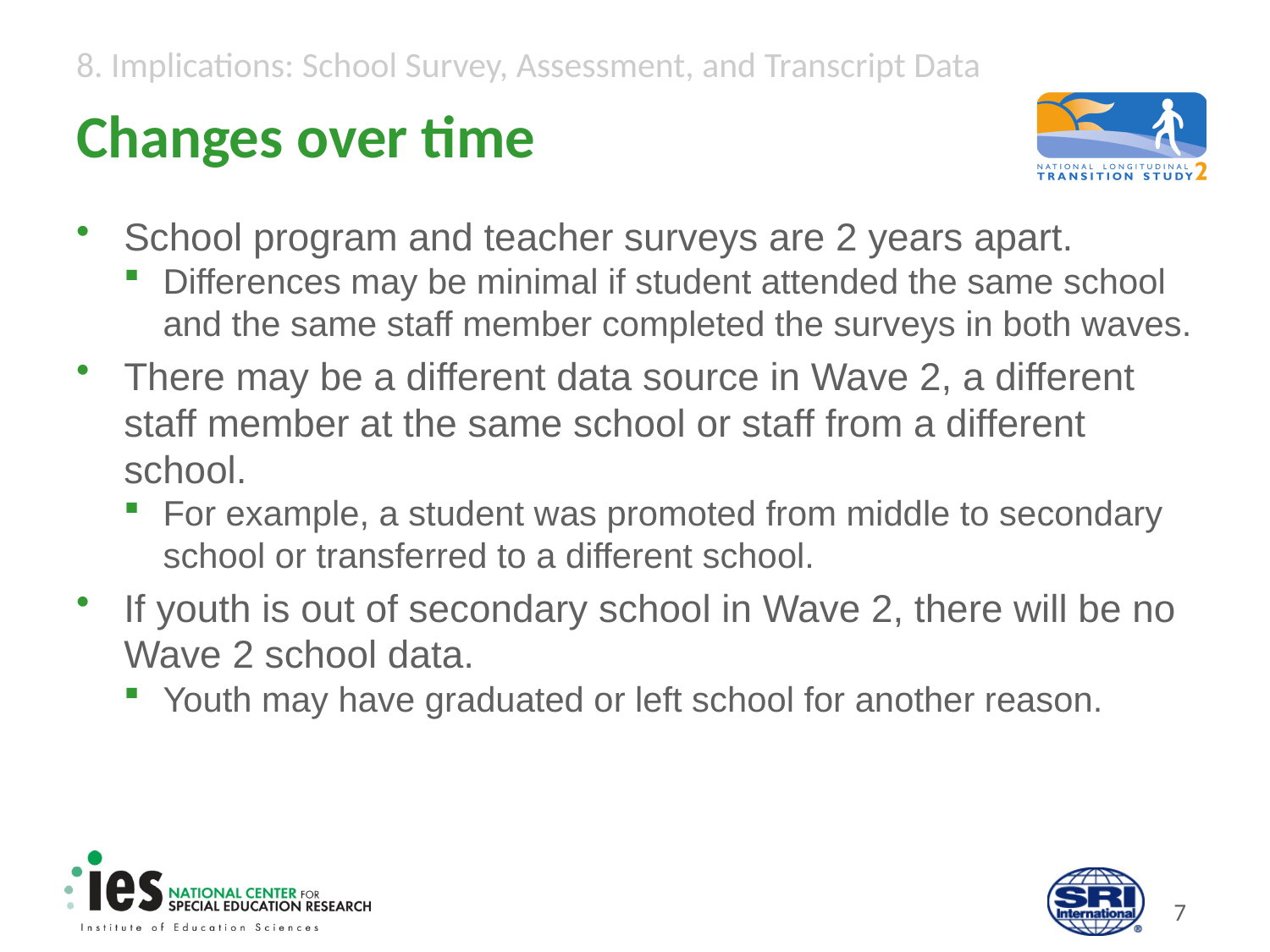

# Changes over time
School program and teacher surveys are 2 years apart.
Differences may be minimal if student attended the same school and the same staff member completed the surveys in both waves.
There may be a different data source in Wave 2, a different staff member at the same school or staff from a different school.
For example, a student was promoted from middle to secondary school or transferred to a different school.
If youth is out of secondary school in Wave 2, there will be no Wave 2 school data.
Youth may have graduated or left school for another reason.
7